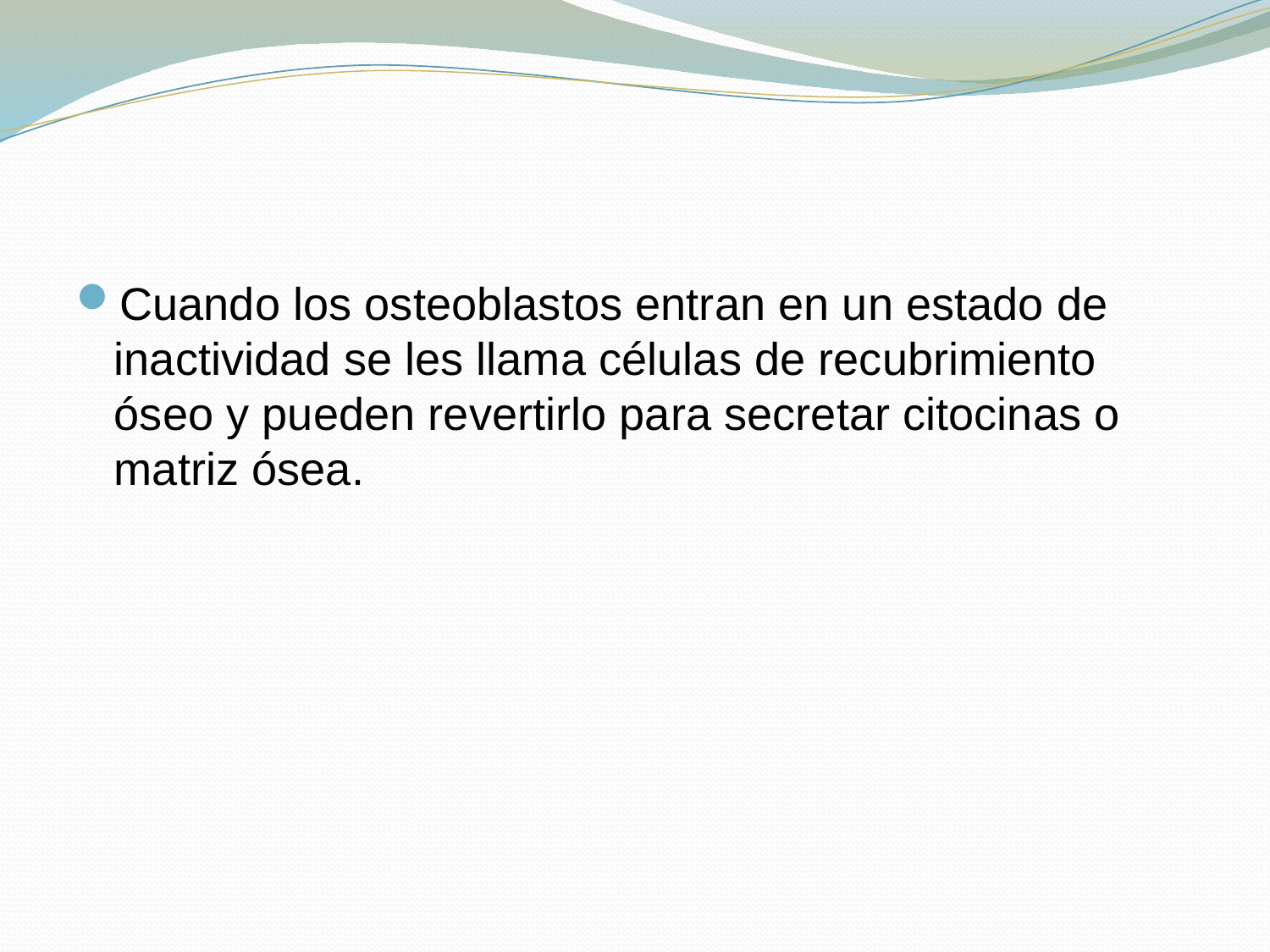

#
Cuando los osteoblastos entran en un estado de inactividad se les llama células de recubrimiento óseo y pueden revertirlo para secretar citocinas o matriz ósea.